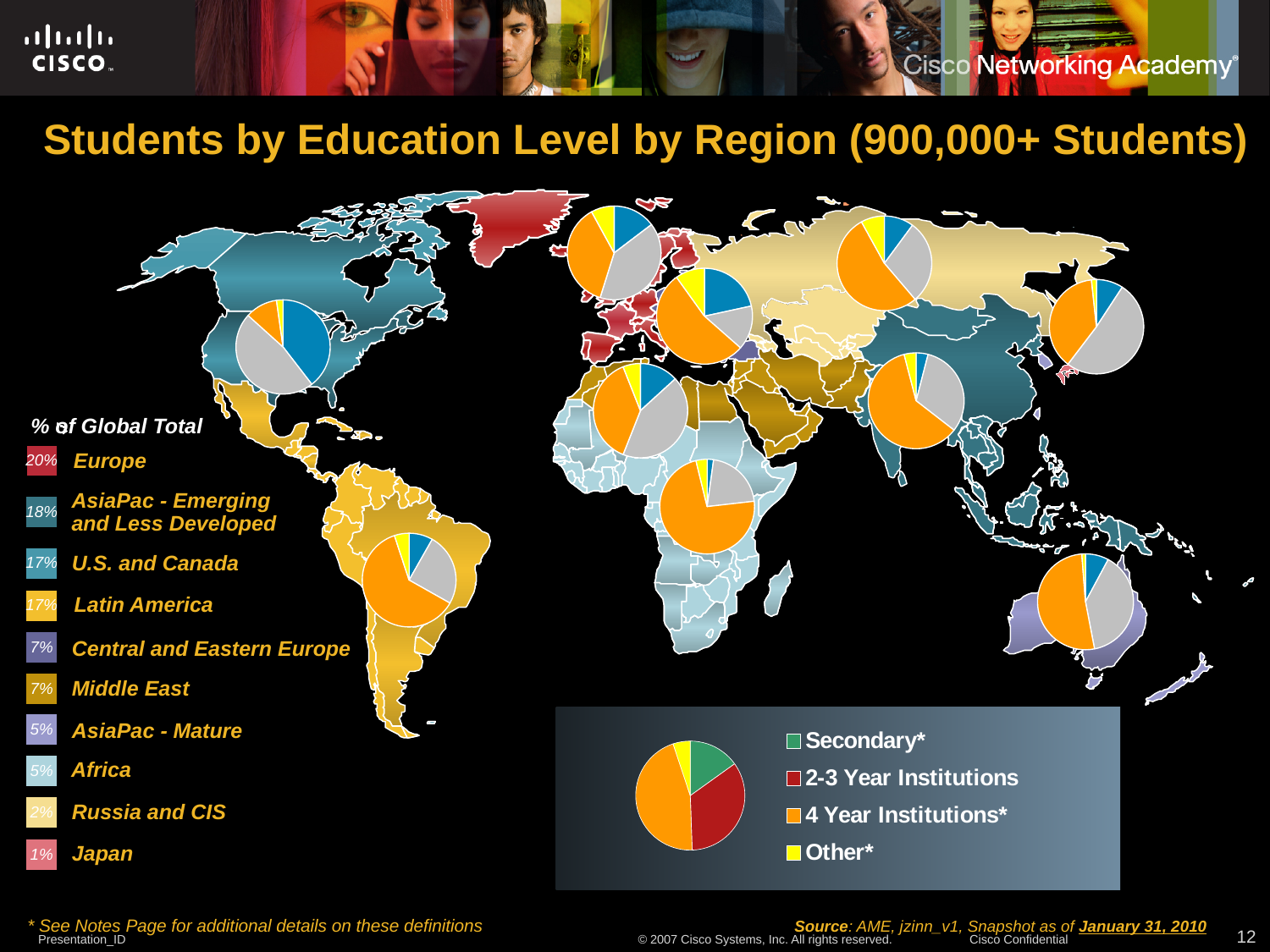

# Students by Education Level by Region (900,000+ Students)

### Chart

| Category | European Market |
|---|---|
| Upper Secondary* | 0.1466442692976487 |
| 2-3 Year Institutions | 0.4018750472518335 |
| 4 Year Institutions** | 0.3716845278596814 |
| Other*** | 0.07979615559083696 |

### Chart

| Category | Russia and CIS |
|---|---|
| Upper Secondary* | 0.10115637786870664 |
| 2-3 Year Institutions | 0.28664729486647283 |
| 4 Year Institutions** | 0.5319021921761649 |
| Other*** | 0.0802941350886557 |

### Chart

| Category | Central and Eastern Europe |
|---|---|
| Upper Secondary* | 0.21578356304236862 |
| 2-3 Year Institutions | 0.14922167593562777 |
| 4 Year Institutions** | 0.5359396577201047 |
| Other*** | 0.0990551033018996 |

### Chart

| Category | Japan |
|---|---|
| Upper Secondary* | 0.09203265118418023 |
| 2-3 Year Institutions | 0.5117268337548867 |
| 4 Year Institutions** | 0.3789951713037483 |
| Other*** | 0.01724534375718556 |

### Chart

| Category | United States and Canada |
|---|---|
| Upper Secondary* | 0.3954564671517888 |
| 2-3 Year Institutions | 0.47134429127805705 |
| 4 Year Institutions** | 0.11094972412968468 |
| Other*** | 0.022249517440470122 |

### Chart

| Category | AP - Emerging & Less Developed |
|---|---|
| Upper Secondary* | 0.040295321298257816 |
| 2-3 Year Institutions | 0.31459186767522 |
| 4 Year Institutions** | 0.6046577410932505 |
| Other*** | 0.040455069933271894 |

### Chart

| Category | Middle East |
|---|---|
| Upper Secondary* | 0.132106250779505 |
| 2-3 Year Institutions | 0.42802901459233306 |
| 4 Year Institutions** | 0.3798201752894095 |
| Other*** | 0.060044559338753016 |

% of Global Total

### Chart

| Category | Africa |
|---|---|
| Upper Secondary* | 0.021990334419951237 |
| 2-3 Year Institutions | 0.20993229534729999 |
| 4 Year Institutions** | 0.7299610185332942 |
| Other*** | 0.038116351699455174 |

Europe
20%

AsiaPac - Emerging and Less Developed

18%

### Chart

| Category | Latin America and the Caribbean |
|---|---|
| Upper Secondary* | 0.08207518706251501 |
| 2-3 Year Institutions | 0.24972594335827505 |
| 4 Year Institutions** | 0.6174702309115782 |
| Other*** | 0.050728638667632164 |

### Chart

| Category | AP - Mature |
|---|---|
| Upper Secondary* | 0.07853795749172882 |
| 2-3 Year Institutions | 0.3911707153799617 |
| 4 Year Institutions** | 0.5179520848620601 |
| Other*** | 0.012339242266249556 |

U.S. and Canada
17%

Latin America
17%

Central and Eastern Europe
7%

Middle East
7%

### Chart

| Category | Global |
|---|---|
| Secondary* | 0.15097966014702943 |
| 2-3 Year Institutions | 0.34351080006223955 |
| 4 Year Institutions* | 0.45454934785189705 |
| Other* | 0.0509601919388345 |
AsiaPac - Mature
5%

Africa
5%
Russia and CIS
2%
Japan
1%
* See Notes Page for additional details on these definitions
Source: AME, jzinn_v1, Snapshot as of January 31, 2010